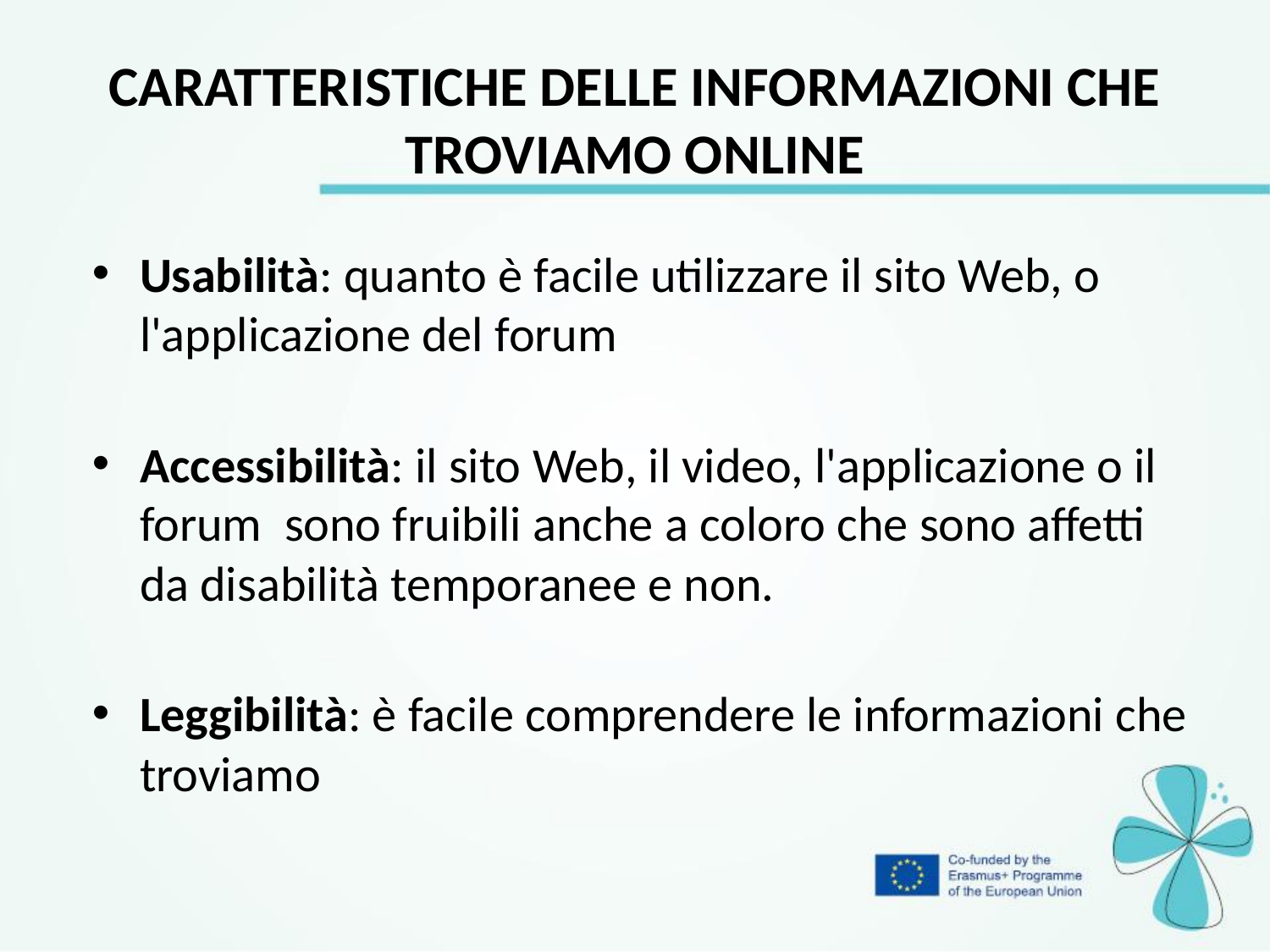

# CARATTERISTICHE DELLE INFORMAZIONI CHE TROVIAMO ONLINE
Usabilità: quanto è facile utilizzare il sito Web, o l'applicazione del forum

Accessibilità: il sito Web, il video, l'applicazione o il forum  sono fruibili anche a coloro che sono affetti da disabilità temporanee e non.

Leggibilità: è facile comprendere le informazioni che troviamo